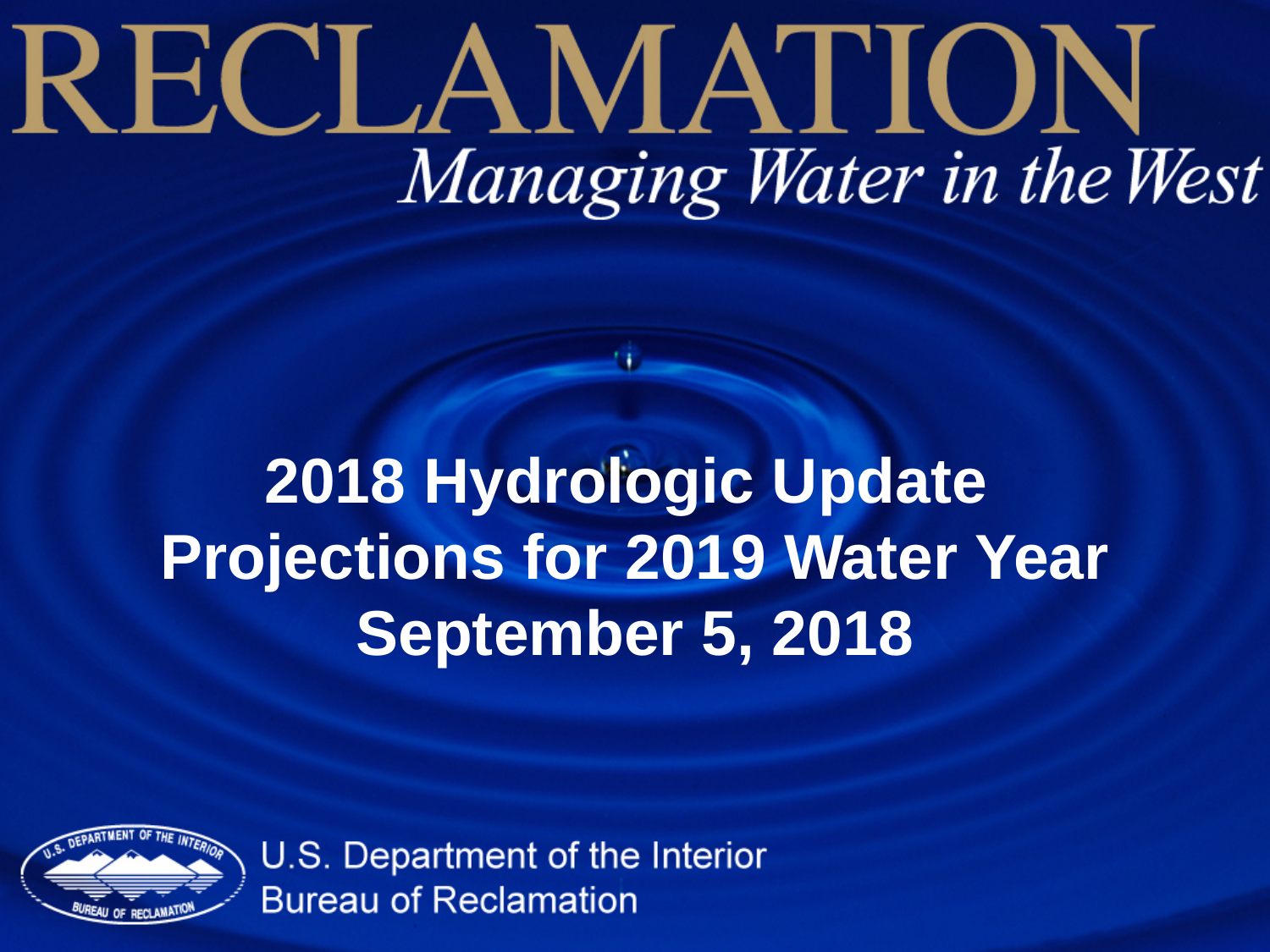

2018 Hydrologic Update
Projections for 2019 Water Year
September 5, 2018